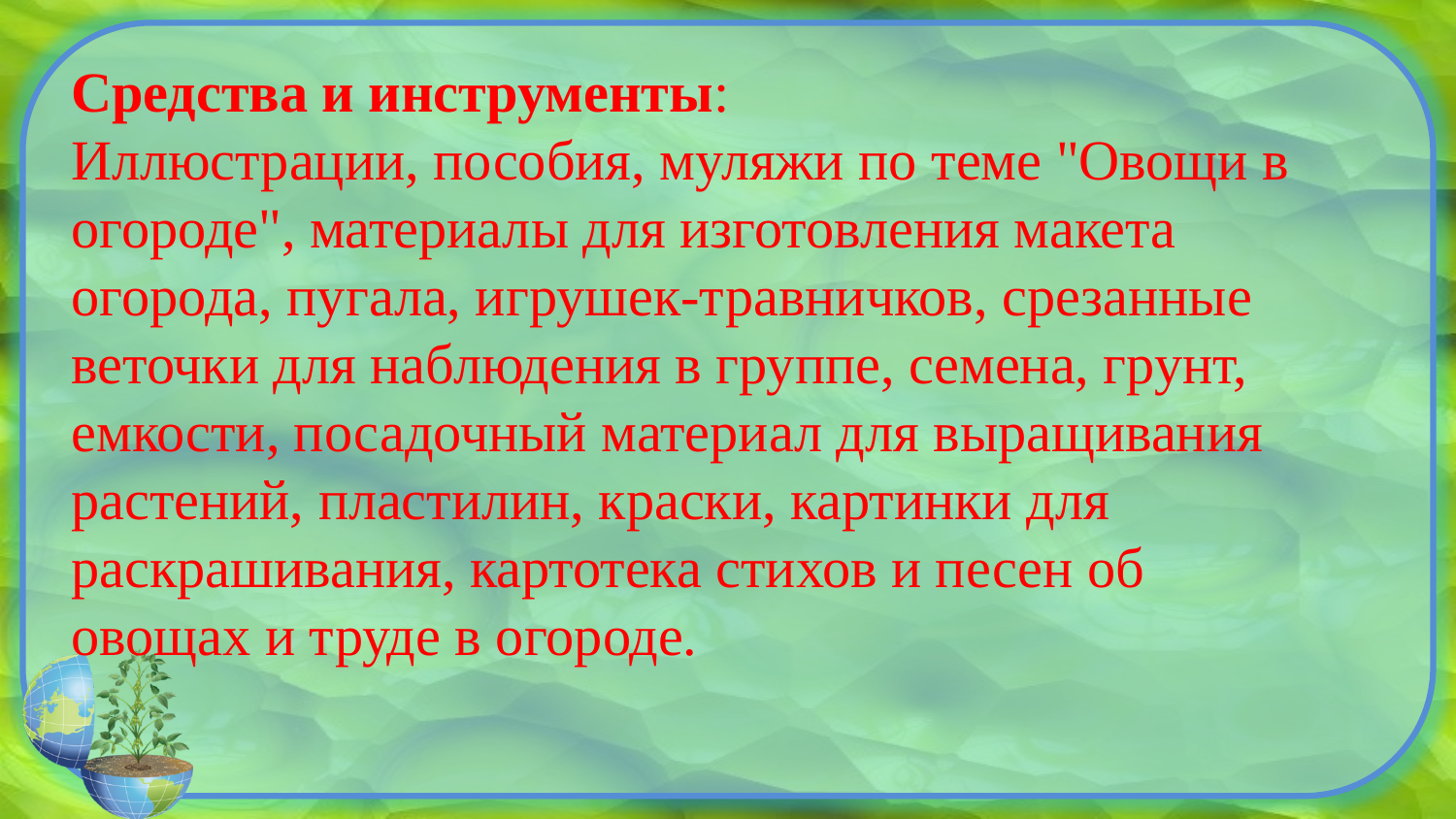

Средства и инструменты:
Иллюстрации, пособия, муляжи по теме "Овощи в огороде", материалы для изготовления макета огорода, пугала, игрушек-травничков, срезанные веточки для наблюдения в группе, семена, грунт, емкости, посадочный материал для выращивания растений, пластилин, краски, картинки для раскрашивания, картотека стихов и песен об овощах и труде в огороде.